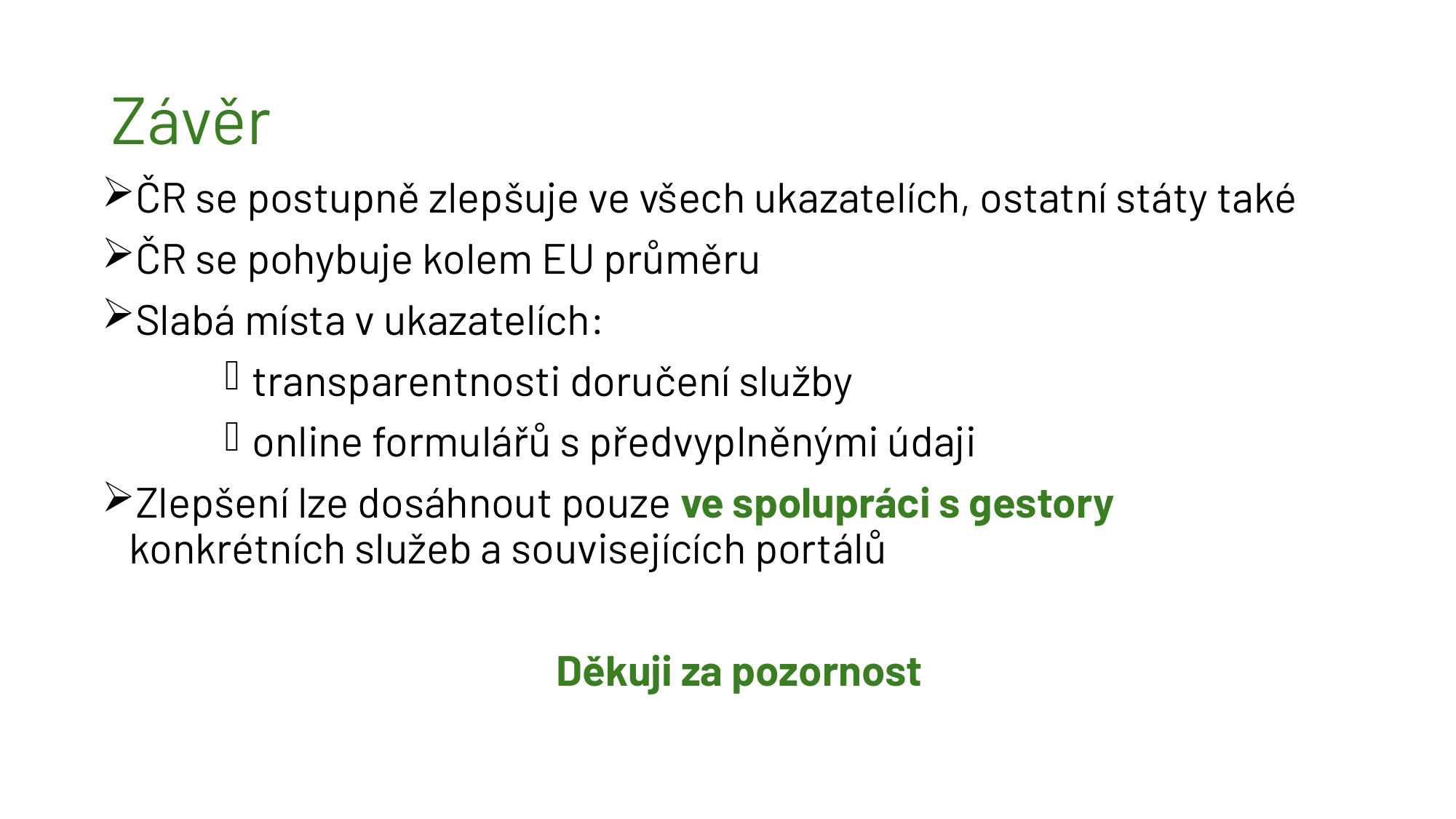

# Závěr
ČR se postupně zlepšuje ve všech ukazatelích, ostatní státy také
ČR se pohybuje kolem EU průměru
Slabá místa v ukazatelích:
transparentnosti doručení služby
online formulářů s předvyplněnými údaji
Zlepšení lze dosáhnout pouze ve spolupráci s gestory 	konkrétních služeb a souvisejících portálů

Děkuji za pozornost